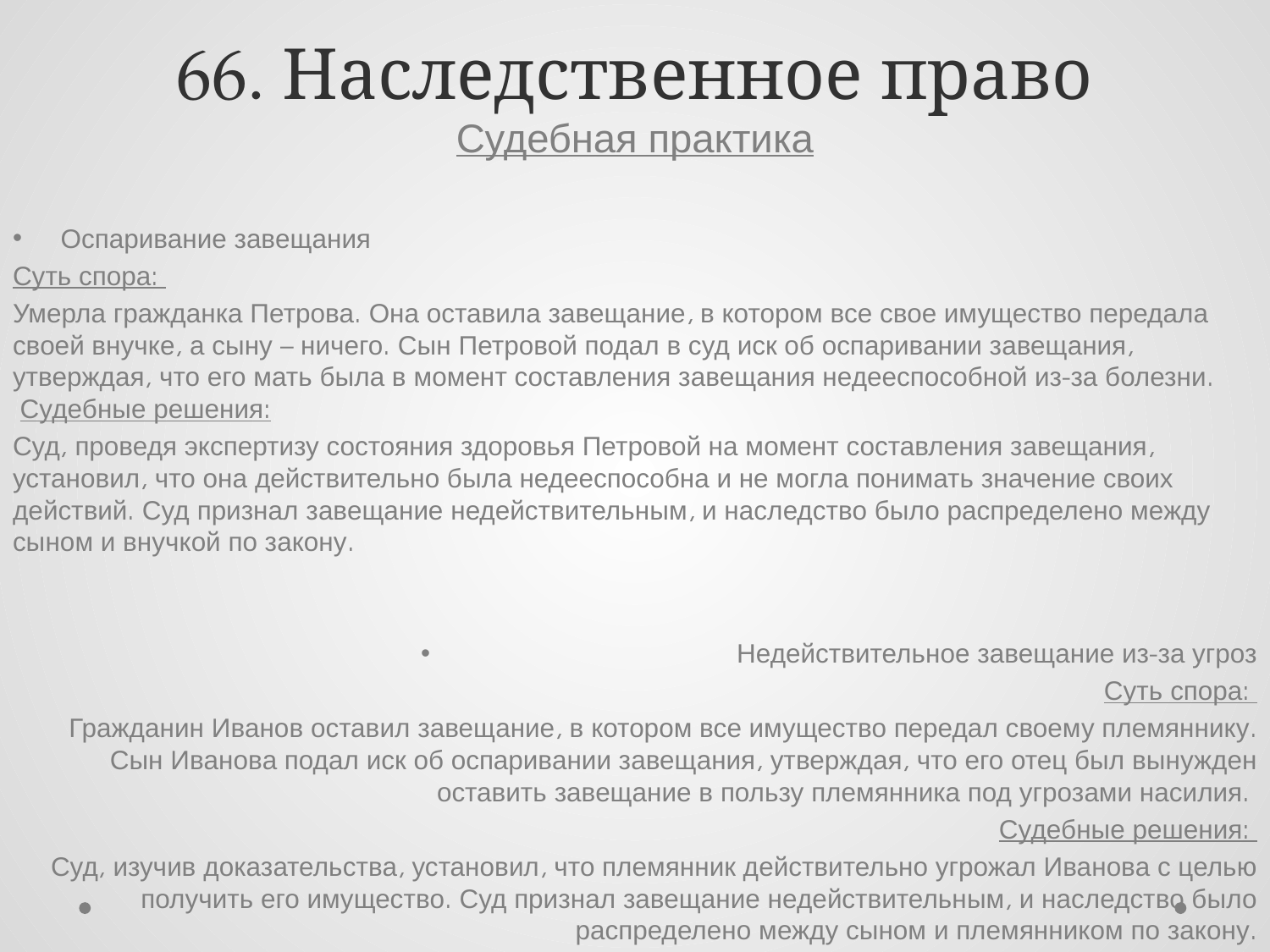

# 66. Наследственное право
Судебная практика

Оспаривание завещания
Суть спора:
Умерла гражданка Петрова. Она оставила завещание, в котором все свое имущество передала своей внучке, а сыну – ничего. Сын Петровой подал в суд иск об оспаривании завещания, утверждая, что его мать была в момент составления завещания недееспособной из-за болезни.
 Судебные решения:
Суд, проведя экспертизу состояния здоровья Петровой на момент составления завещания, установил, что она действительно была недееспособна и не могла понимать значение своих действий. Суд признал завещание недействительным, и наследство было распределено между сыном и внучкой по закону.

Недействительное завещание из-за угроз
Суть спора:
Гражданин Иванов оставил завещание, в котором все имущество передал своему племяннику. Сын Иванова подал иск об оспаривании завещания, утверждая, что его отец был вынужден оставить завещание в пользу племянника под угрозами насилия.
Судебные решения:
Суд, изучив доказательства, установил, что племянник действительно угрожал Иванова с целью получить его имущество. Суд признал завещание недействительным, и наследство было распределено между сыном и племянником по закону.